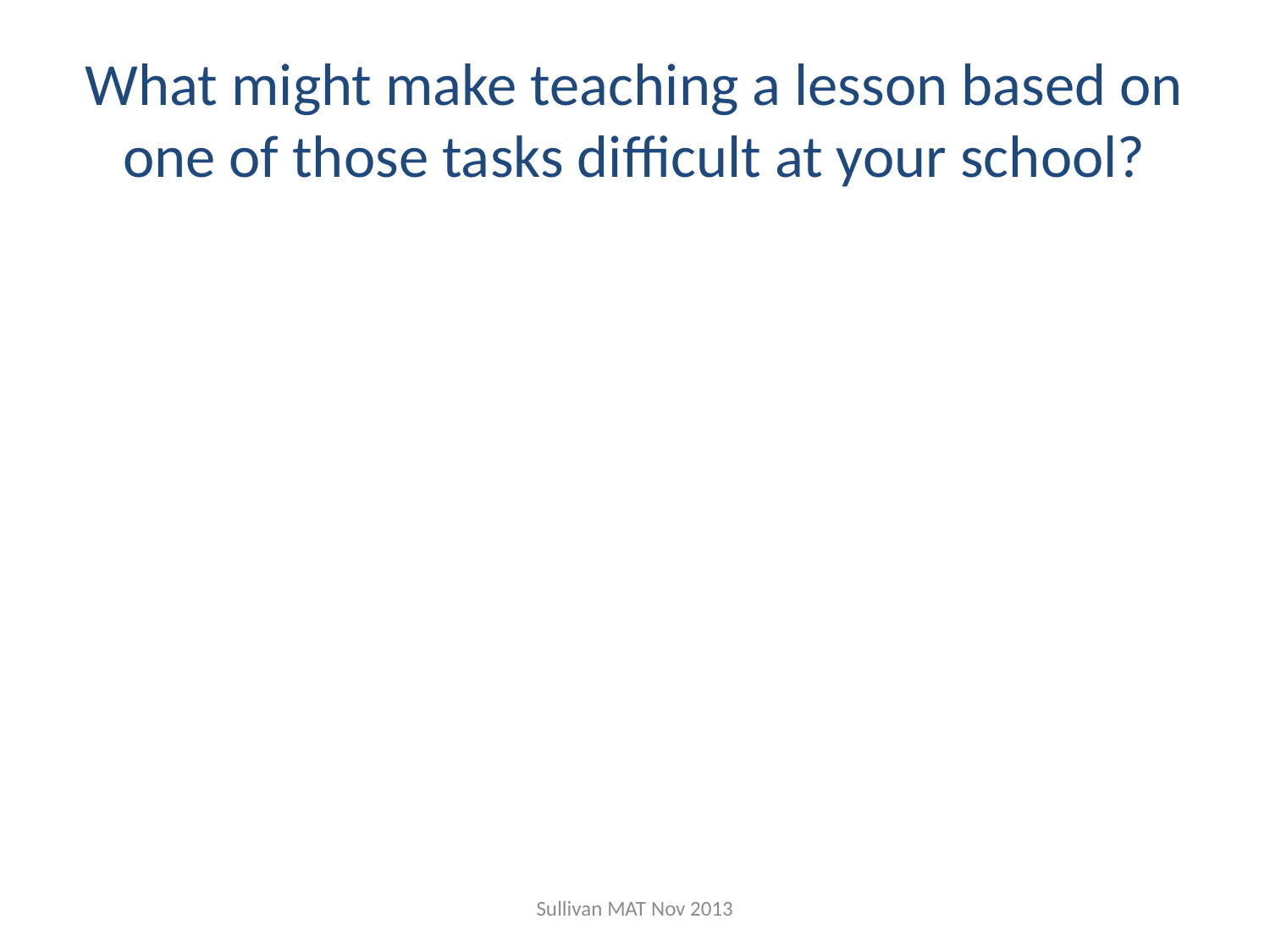

# What might make teaching a lesson based on one of those tasks difficult at your school?

Sullivan MAT Nov 2013